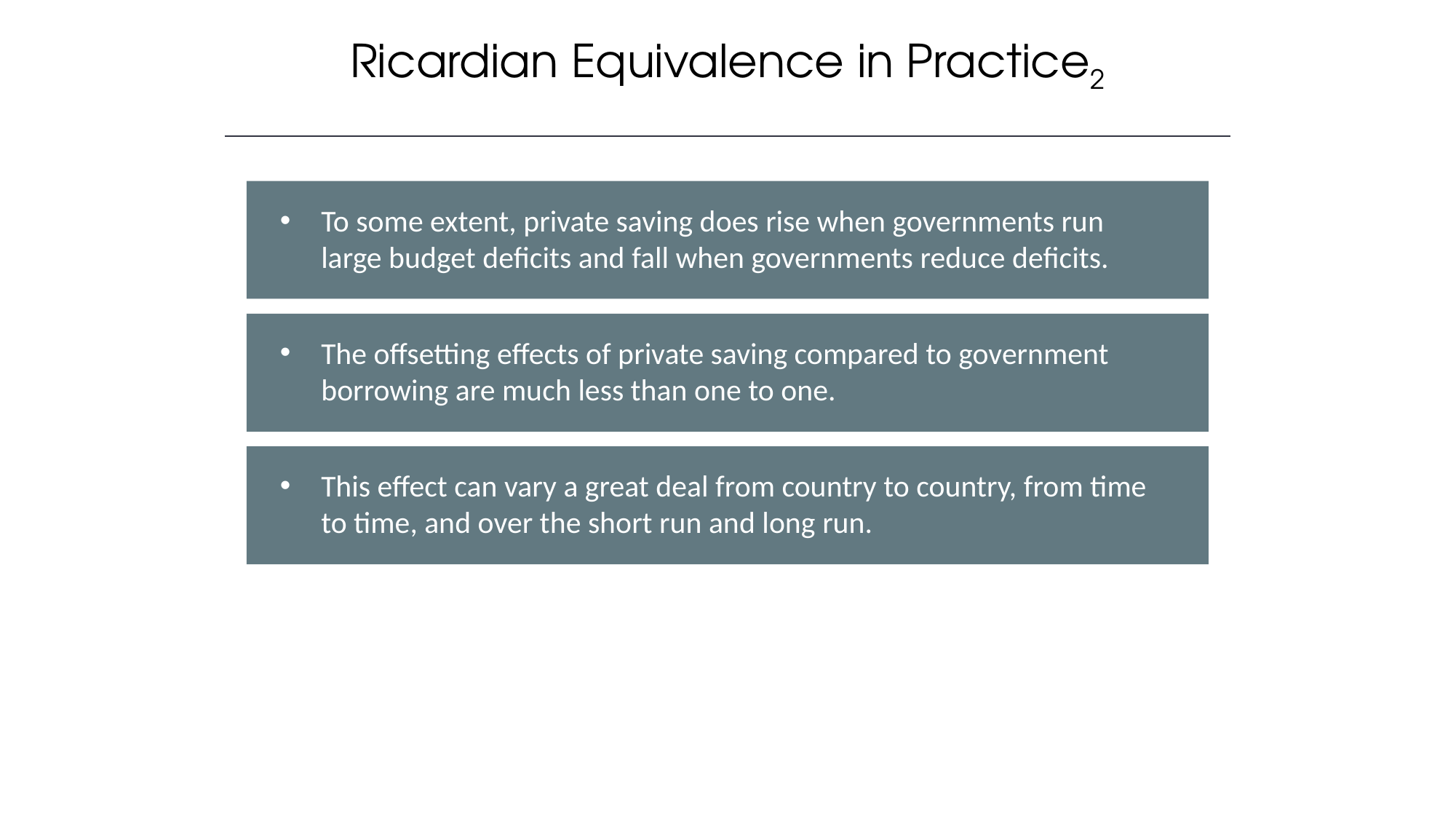

Ricardian Equivalence in Practice2

To some extent, private saving does rise when governments run large budget deficits and fall when governments reduce deficits.

The offsetting effects of private saving compared to government borrowing are much less than one to one.

This effect can vary a great deal from country to country, from time to time, and over the short run and long run.